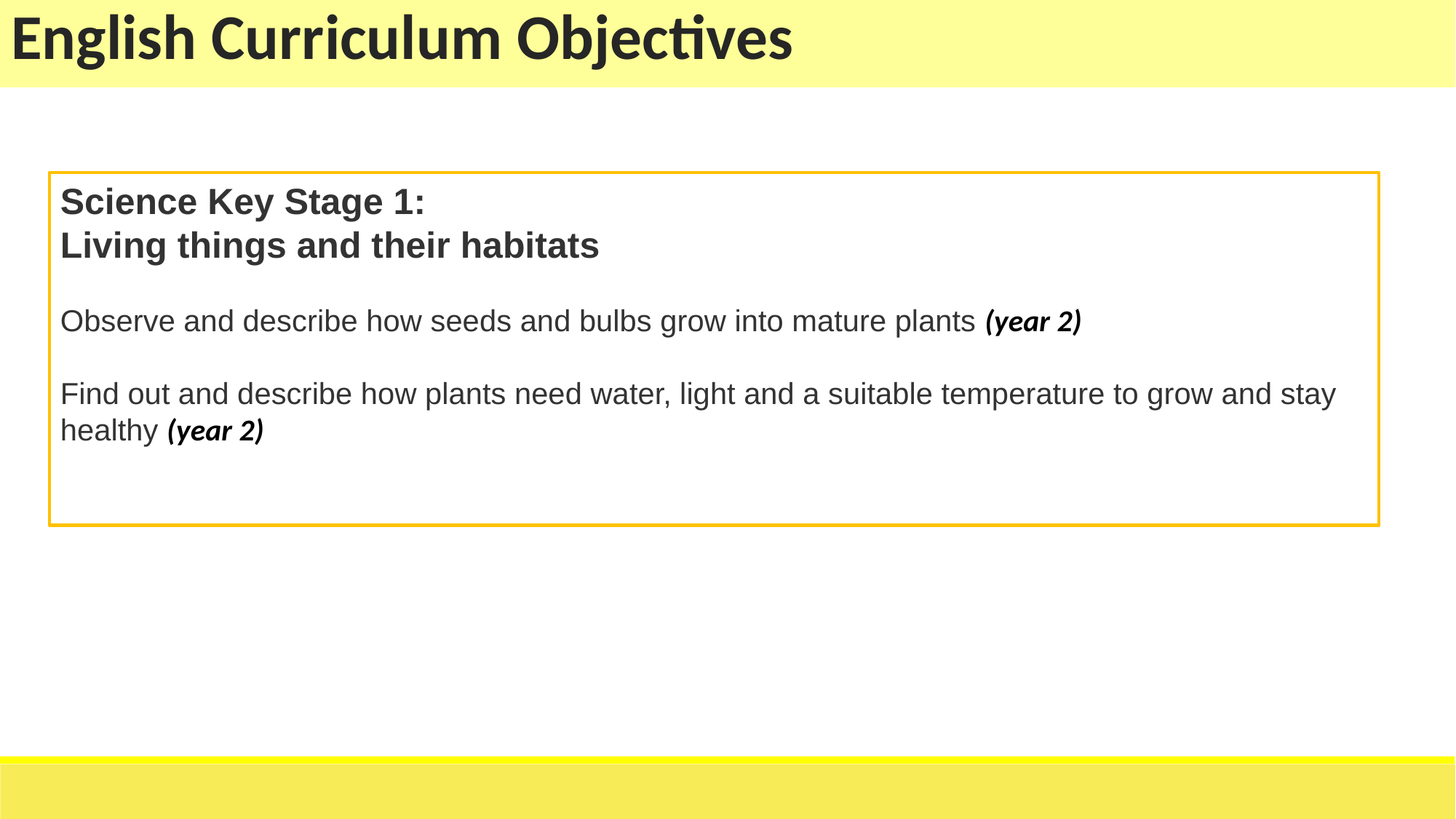

| English Curriculum Objectives |
| --- |
Science Key Stage 1:
Living things and their habitats

Observe and describe how seeds and bulbs grow into mature plants (year 2)

Find out and describe how plants need water, light and a suitable temperature to grow and stay healthy (year 2)